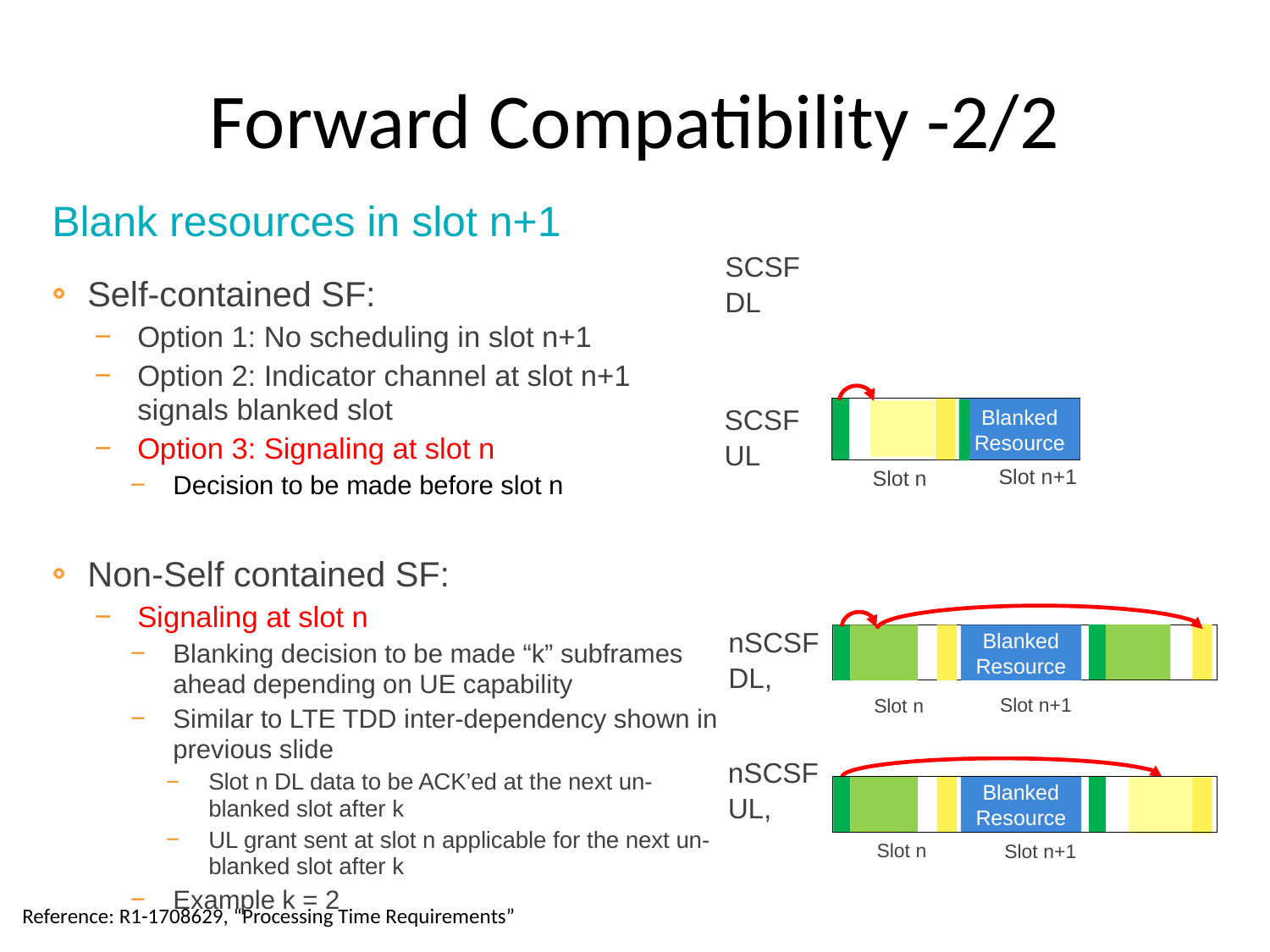

# Forward Compatibility -2/2
Blank resources in slot n+1
SCSF
DL

Blanked Resource
Slot n+1
Slot n

SCSF
UL

Blanked Resource
Slot n+1
Slot n
nSCSF
DL,
nSCSF
UL,

Blanked Resource

Slot n
Slot n+1
Self-contained SF:
Option 1: No scheduling in slot n+1
Option 2: Indicator channel at slot n+1 signals blanked slot
Option 3: Signaling at slot n
Decision to be made before slot n

Non-Self contained SF:
Signaling at slot n
Blanking decision to be made “k” subframes ahead depending on UE capability
Similar to LTE TDD inter-dependency shown in previous slide
Slot n DL data to be ACK’ed at the next un-blanked slot after k
UL grant sent at slot n applicable for the next un-blanked slot after k
Example k = 2

Reference: R1-1708629, “Processing Time Requirements”